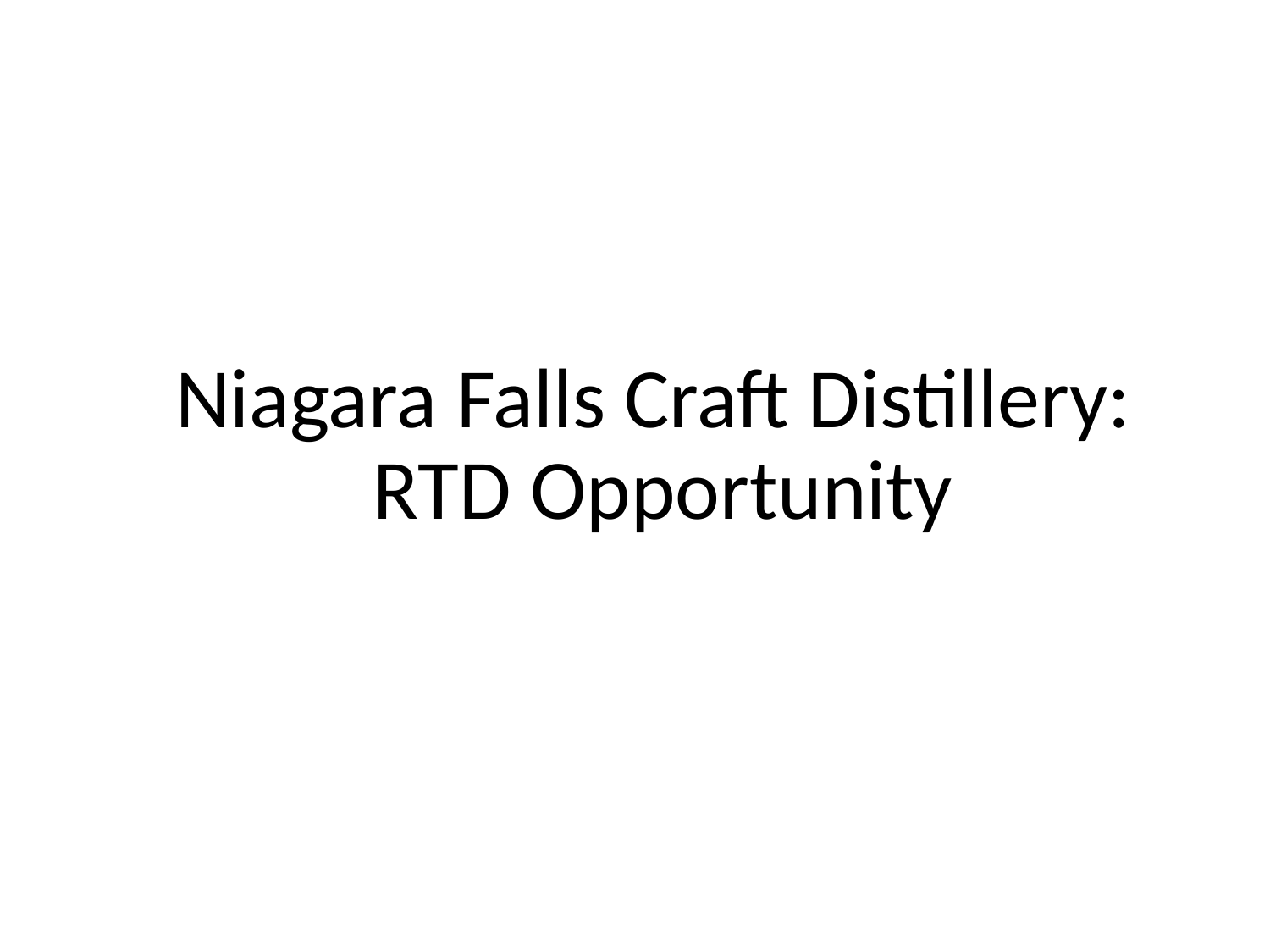

# Niagara Falls Craft Distillery: RTD Opportunity